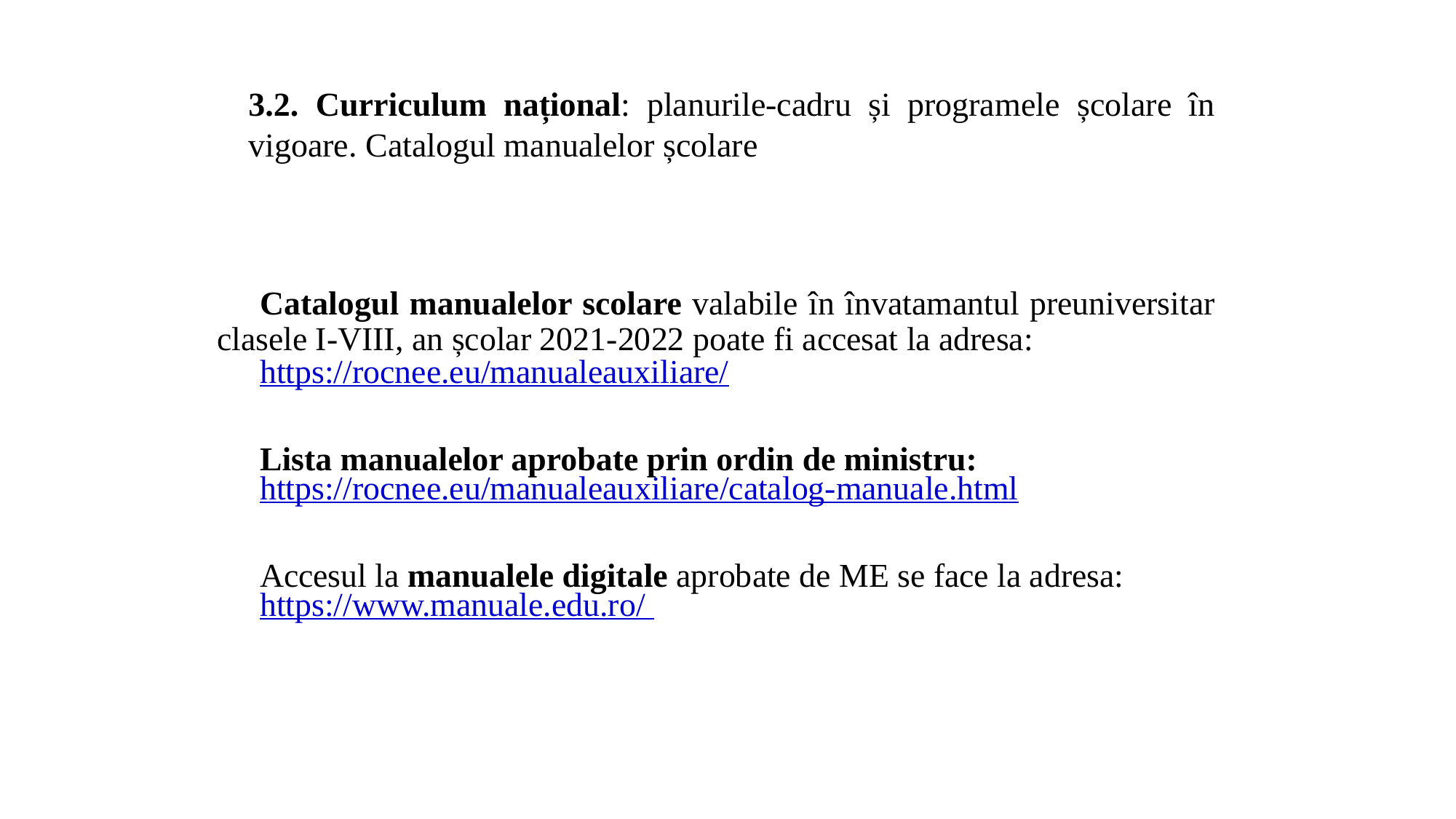

# 3.2. Curriculum național: planurile-cadru și programele școlare în vigoare. Catalogul manualelor școlare
Catalogul manualelor scolare valabile în învatamantul preuniversitar clasele I-VIII, an școlar 2021-2022 poate fi accesat la adresa:
https://rocnee.eu/manualeauxiliare/

Lista manualelor aprobate prin ordin de ministru:
https://rocnee.eu/manualeauxiliare/catalog-manuale.html

Accesul la manualele digitale aprobate de ME se face la adresa:
https://www.manuale.edu.ro/